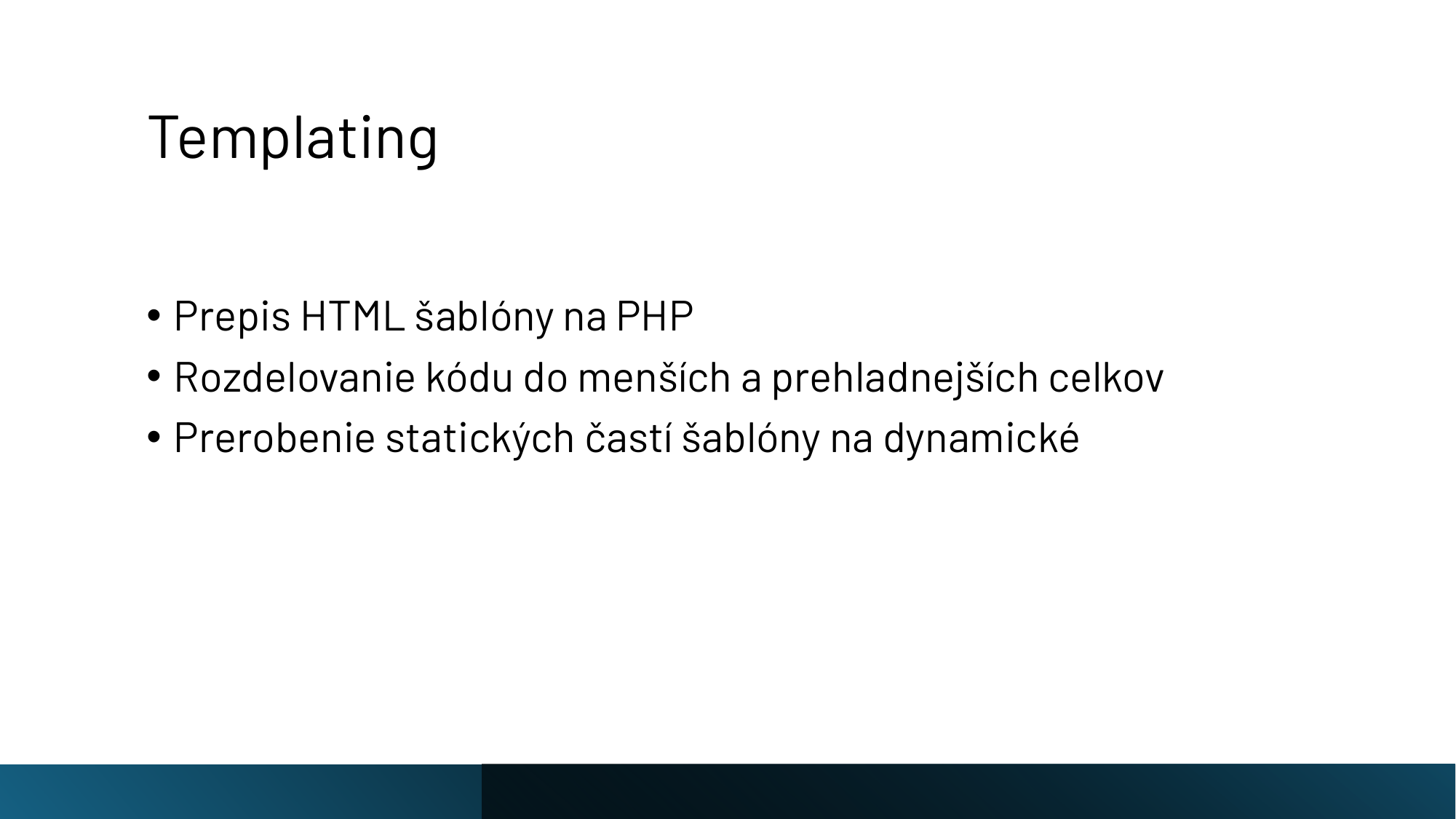

# Templating
Prepis HTML šablóny na PHP
Rozdelovanie kódu do menších a prehladnejších celkov
Prerobenie statických častí šablóny na dynamické